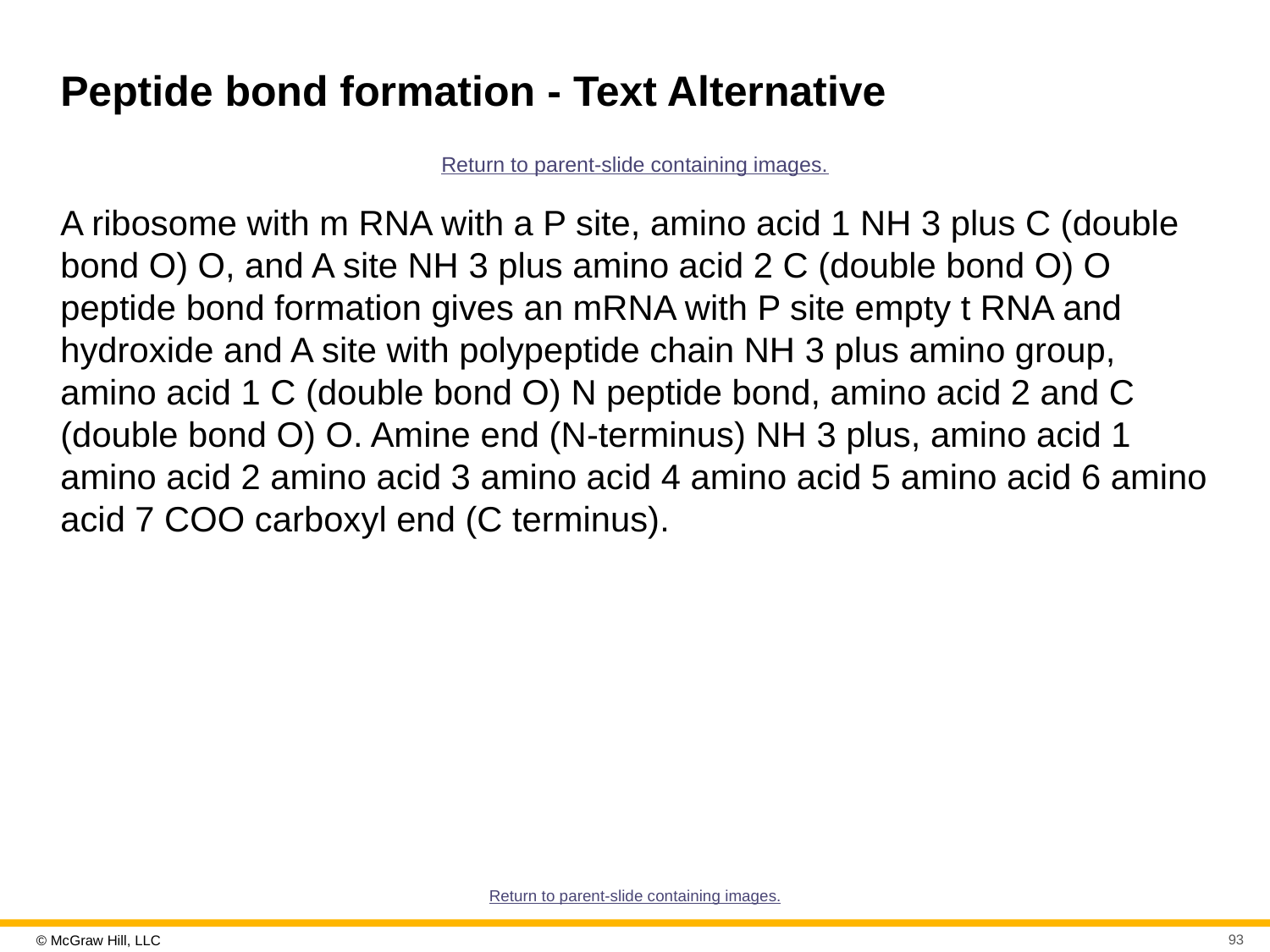

# Peptide bond formation - Text Alternative
Return to parent-slide containing images.
A ribosome with m RNA with a P site, amino acid 1 NH 3 plus C (double bond O) O, and A site NH 3 plus amino acid 2 C (double bond O) O peptide bond formation gives an mRNA with P site empty t RNA and hydroxide and A site with polypeptide chain NH 3 plus amino group, amino acid 1 C (double bond O) N peptide bond, amino acid 2 and C (double bond O) O. Amine end (N-terminus) NH 3 plus, amino acid 1 amino acid 2 amino acid 3 amino acid 4 amino acid 5 amino acid 6 amino acid 7 COO carboxyl end (C terminus).
Return to parent-slide containing images.
93